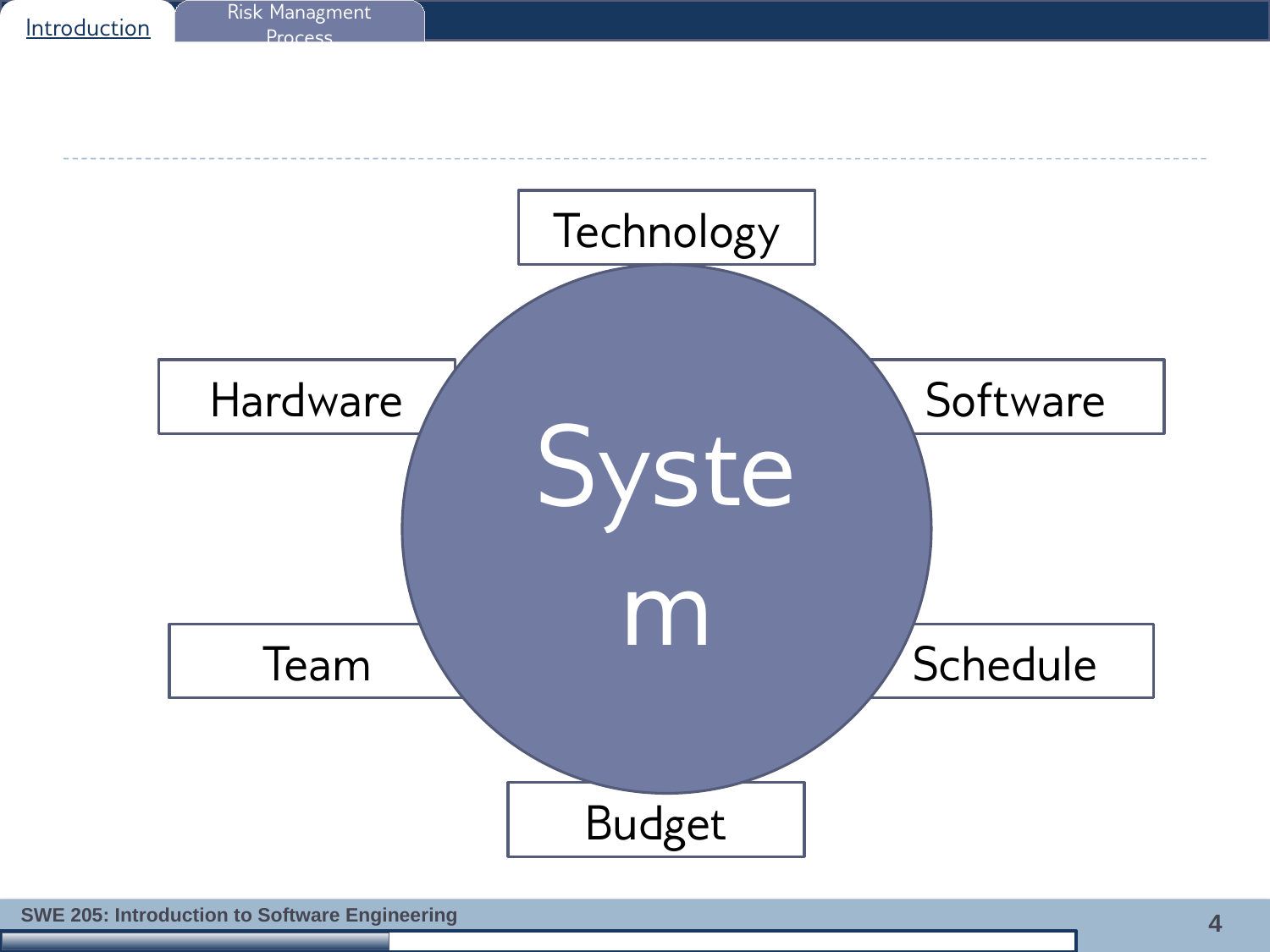

Introduction
Risk Managment Process
Technology
System
Hardware
Software
Team
Schedule
Budget
4